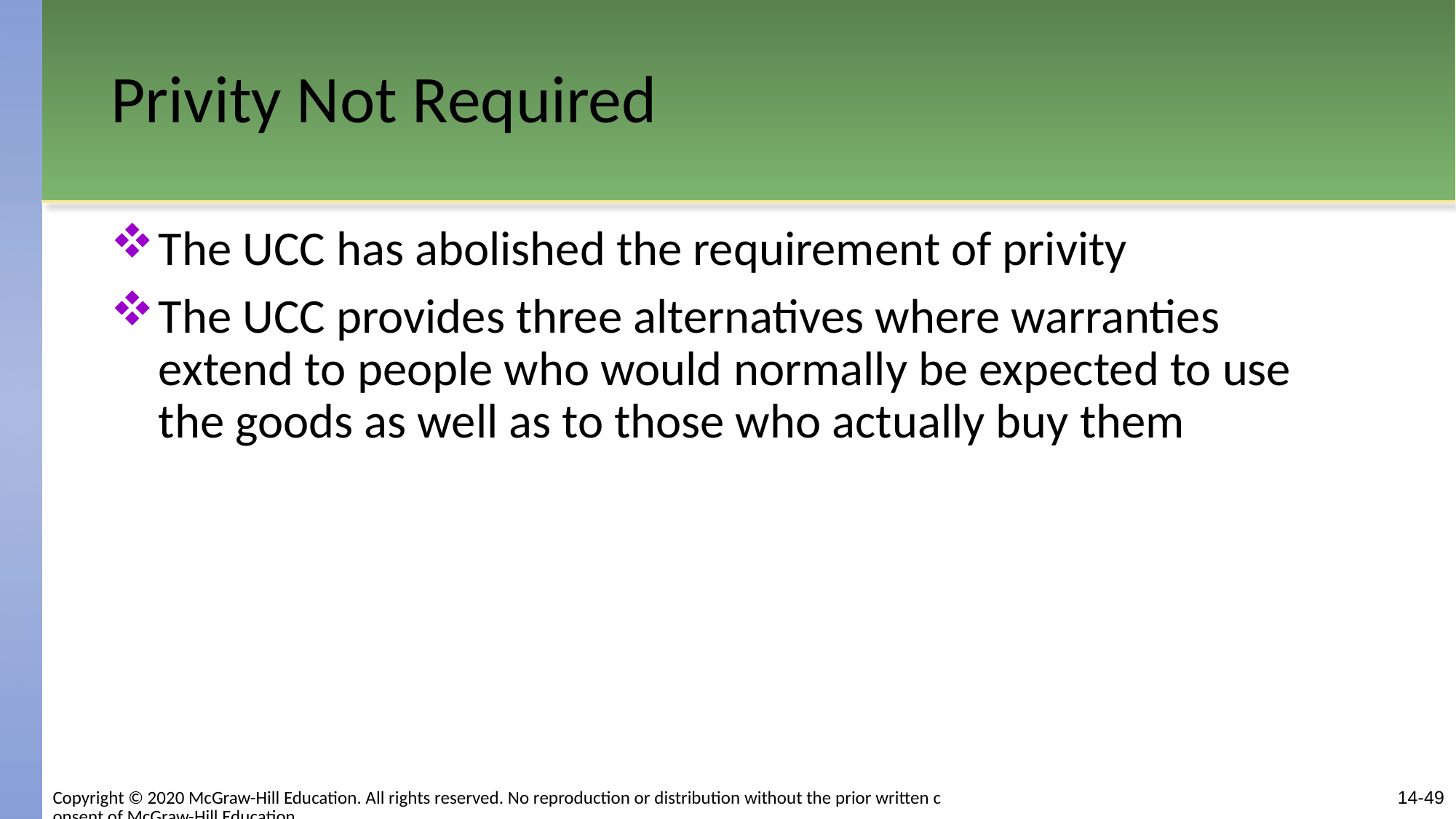

# Privity Not Required
The UCC has abolished the requirement of privity
The UCC provides three alternatives where warranties extend to people who would normally be expected to use the goods as well as to those who actually buy them

Copyright © 2020 McGraw-Hill Education. All rights reserved. No reproduction or distribution without the prior written consent of McGraw-Hill Education.
14-49